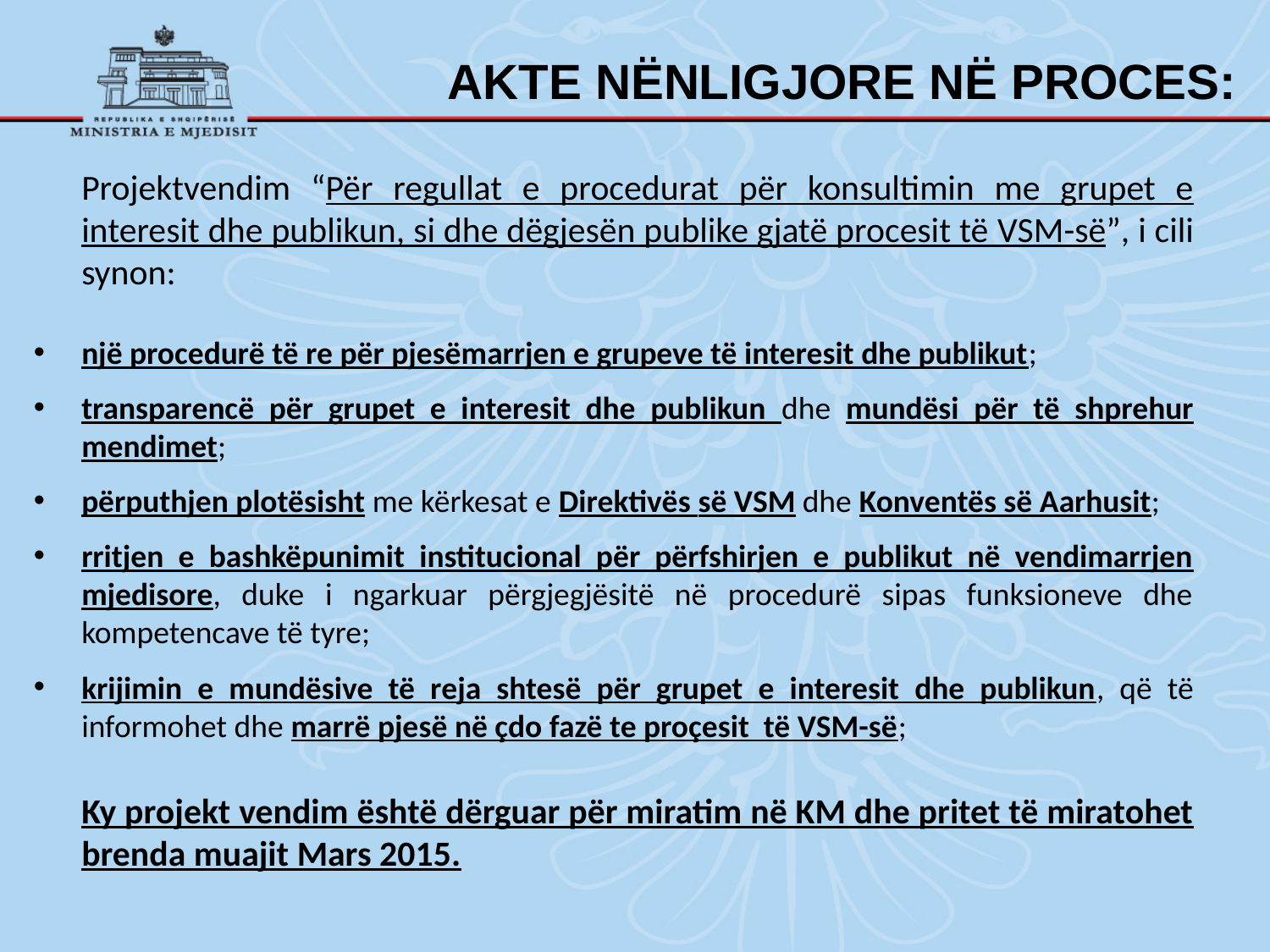

AKTE NËNLIGJORE NË PROCES:
	Projektvendim “Për regullat e procedurat për konsultimin me grupet e interesit dhe publikun, si dhe dëgjesën publike gjatë procesit të VSM-së”, i cili synon:

një procedurë të re për pjesëmarrjen e grupeve të interesit dhe publikut;
transparencë për grupet e interesit dhe publikun dhe mundësi për të shprehur mendimet;
përputhjen plotësisht me kërkesat e Direktivës së VSM dhe Konventës së Aarhusit;
rritjen e bashkëpunimit institucional për përfshirjen e publikut në vendimarrjen mjedisore, duke i ngarkuar përgjegjësitë në procedurë sipas funksioneve dhe kompetencave të tyre;
krijimin e mundësive të reja shtesë për grupet e interesit dhe publikun, që të informohet dhe marrë pjesë në çdo fazë te proçesit  të VSM-së;

	Ky projekt vendim është dërguar për miratim në KM dhe pritet të miratohet brenda muajit Mars 2015.